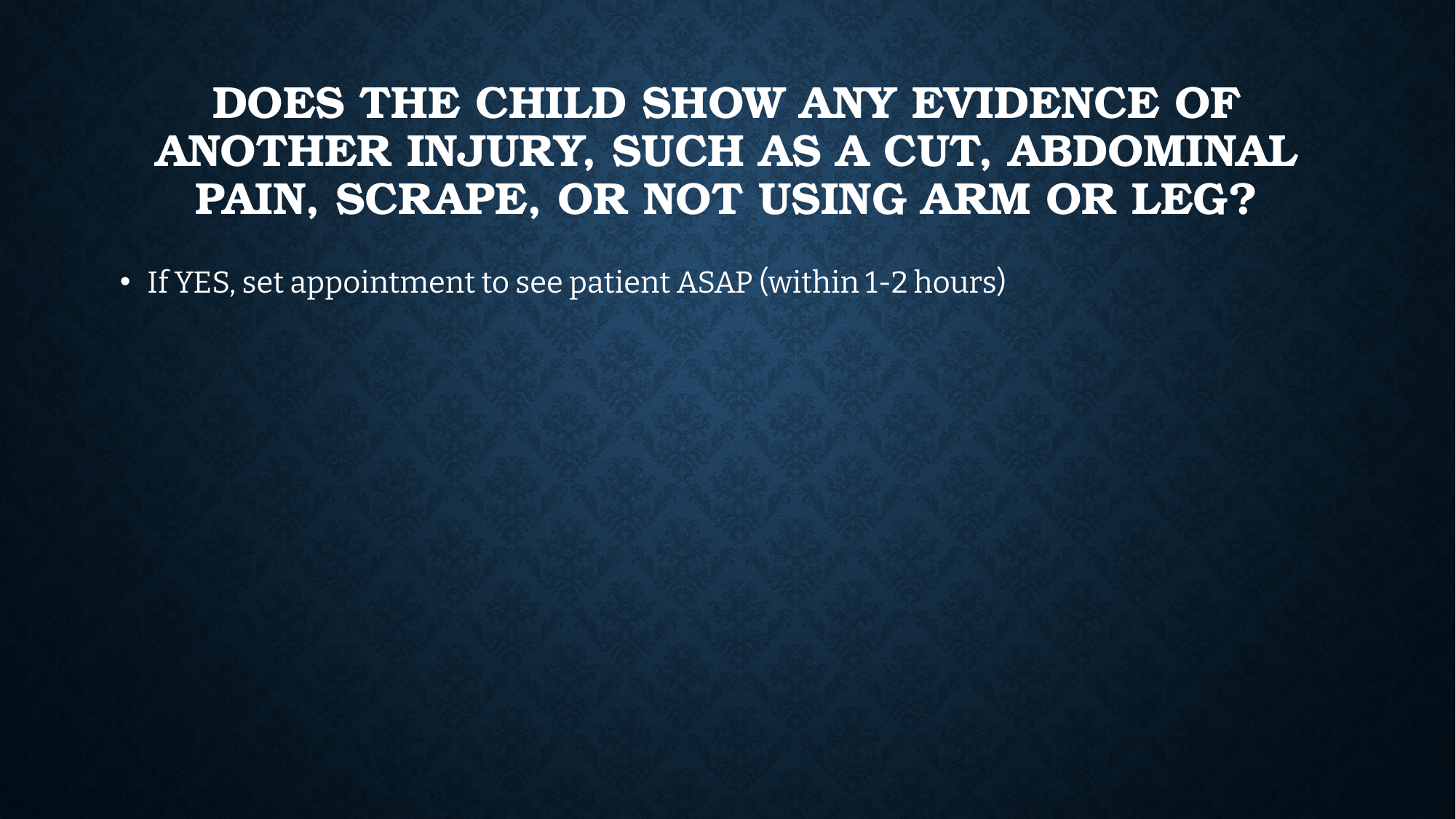

# Does the child show any evidence of another injury, such as a cut, abdominal pain, scrape, or not using arm or leg?
If YES, set appointment to see patient ASAP (within 1-2 hours)